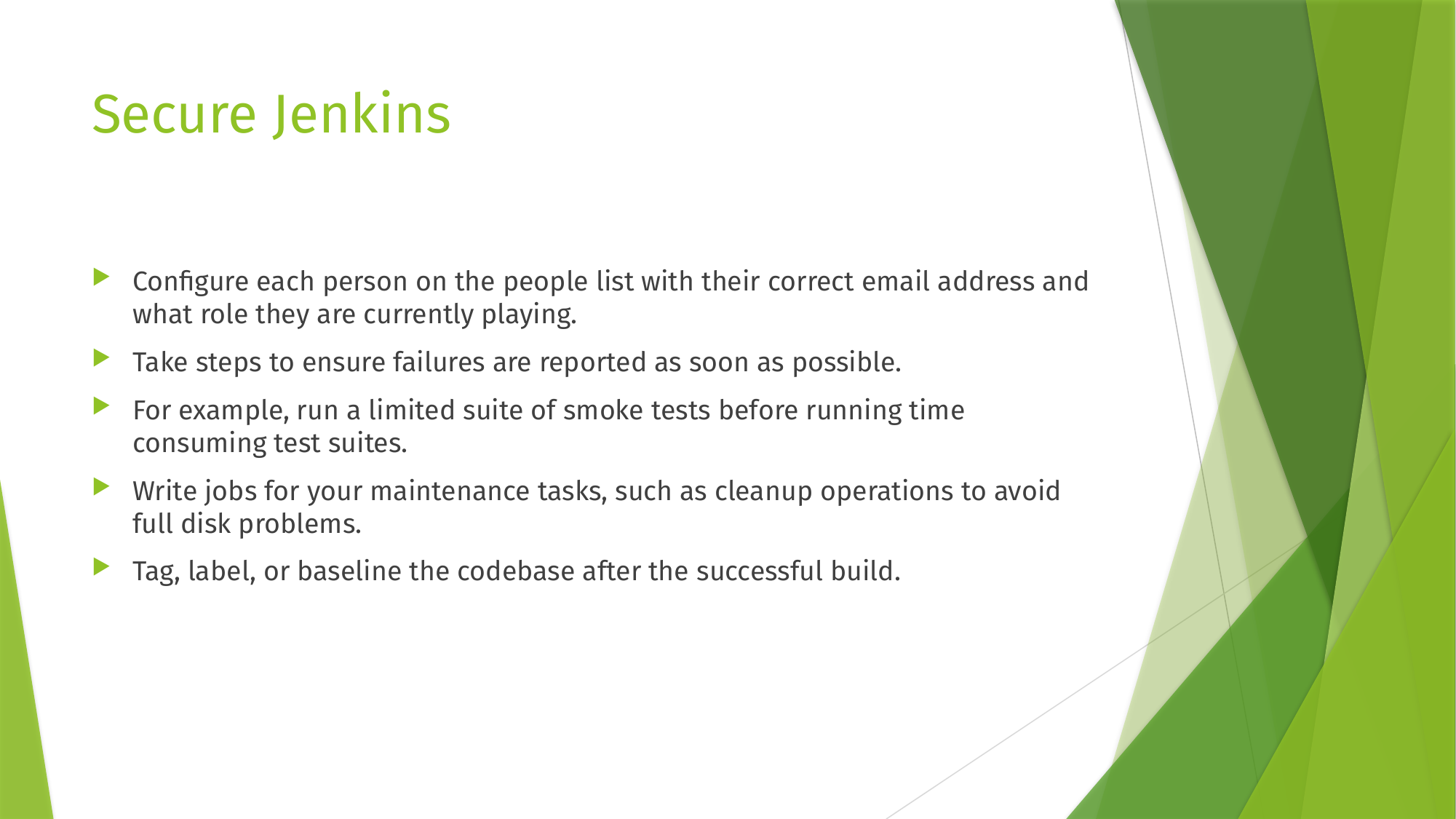

# Secure Jenkins
Configure each person on the people list with their correct email address and what role they are currently playing.
Take steps to ensure failures are reported as soon as possible.
For example, run a limited suite of smoke tests before running time consuming test suites.
Write jobs for your maintenance tasks, such as cleanup operations to avoid full disk problems.
Tag, label, or baseline the codebase after the successful build.